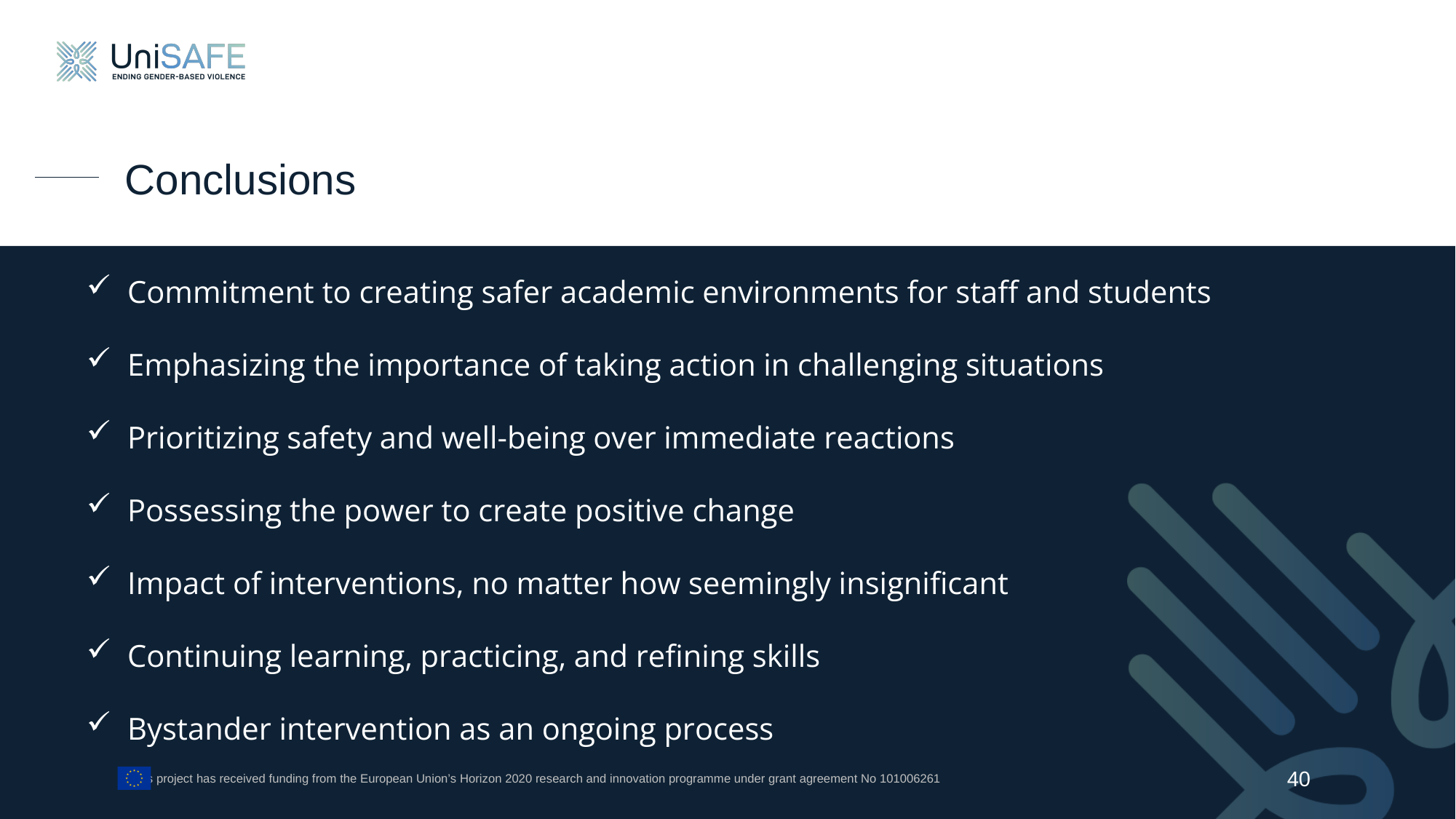

# Conclusions
Commitment to creating safer academic environments for staff and students
Emphasizing the importance of taking action in challenging situations
Prioritizing safety and well-being over immediate reactions
Possessing the power to create positive change
Impact of interventions, no matter how seemingly insignificant
Continuing learning, practicing, and refining skills
Bystander intervention as an ongoing process